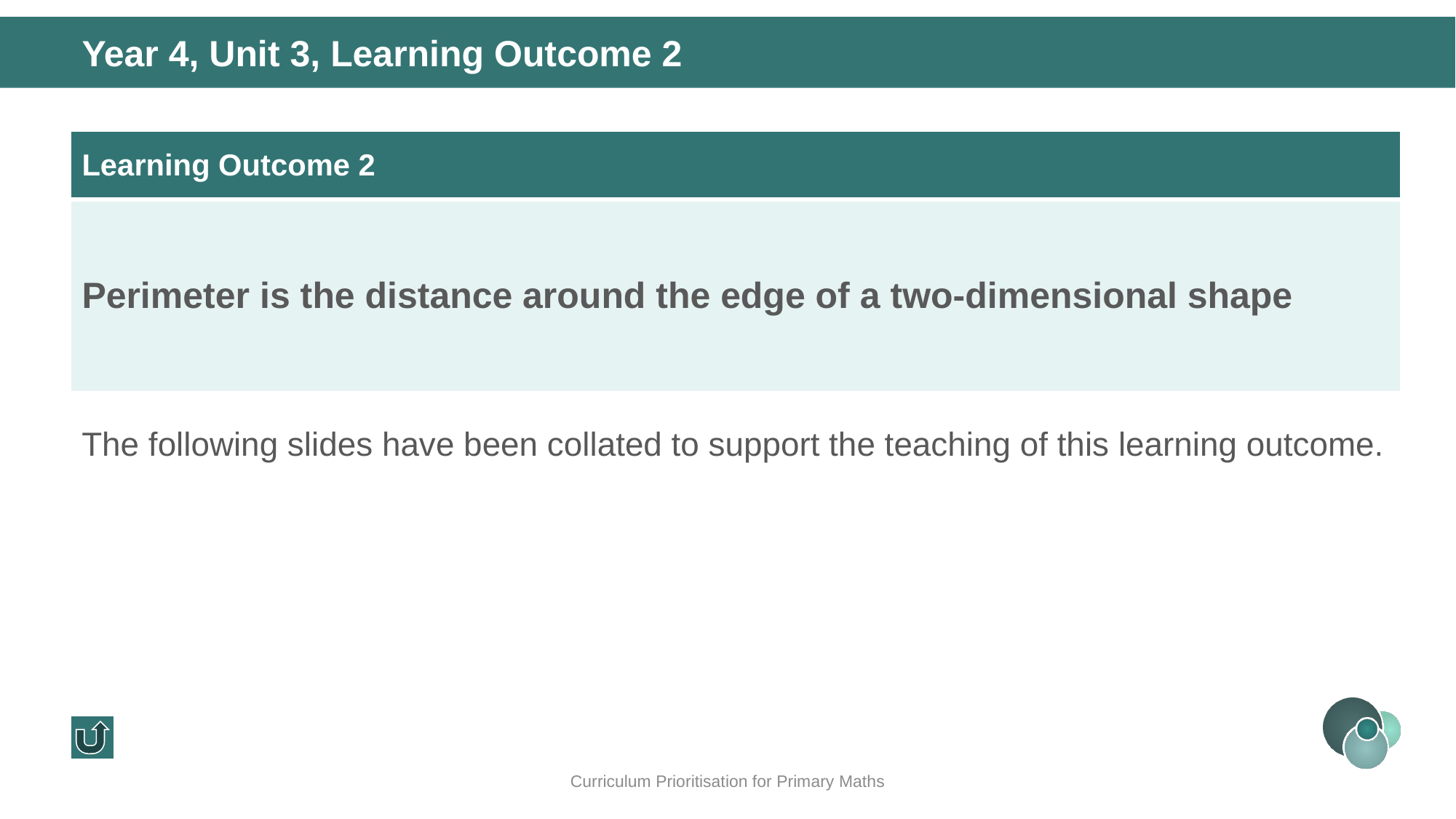

Year 4, Unit 3, Learning Outcome 2
| Learning Outcome 2 |
| --- |
| Perimeter is the distance around the edge of a two-dimensional shape |
The following slides have been collated to support the teaching of this learning outcome.

Curriculum Prioritisation for Primary Maths